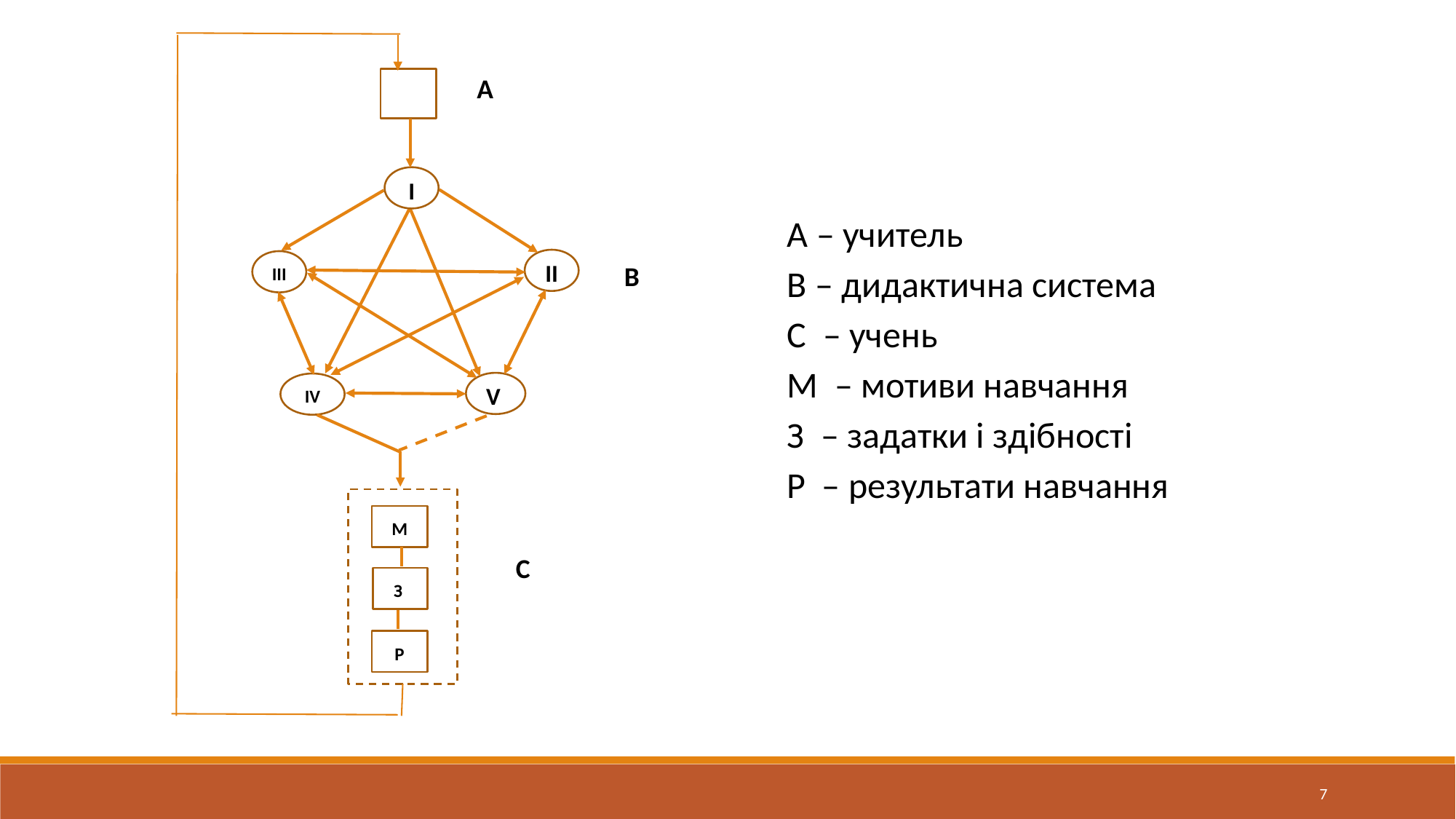

І
ІІ
ІІІ
V
IV

М
З
Р
А
А – учитель
В – дидактична система
С  – учень
М  – мотиви навчання
З  – задатки і здібності
Р  – результати навчання
В
С
7